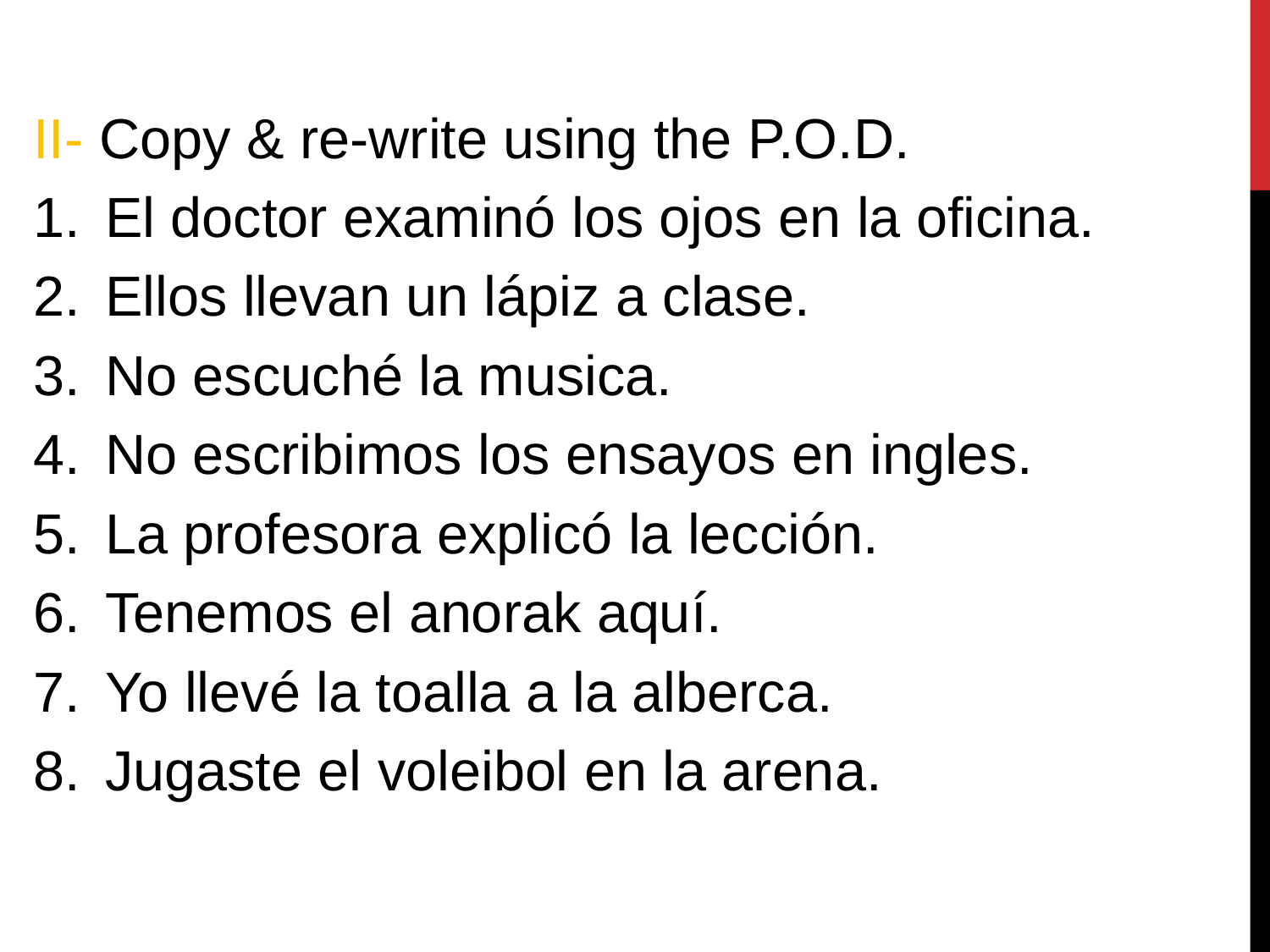

II- Copy & re-write using the P.O.D.
El doctor examinó los ojos en la oficina.
Ellos llevan un lápiz a clase.
No escuché la musica.
No escribimos los ensayos en ingles.
La profesora explicó la lección.
Tenemos el anorak aquí.
Yo llevé la toalla a la alberca.
Jugaste el voleibol en la arena.